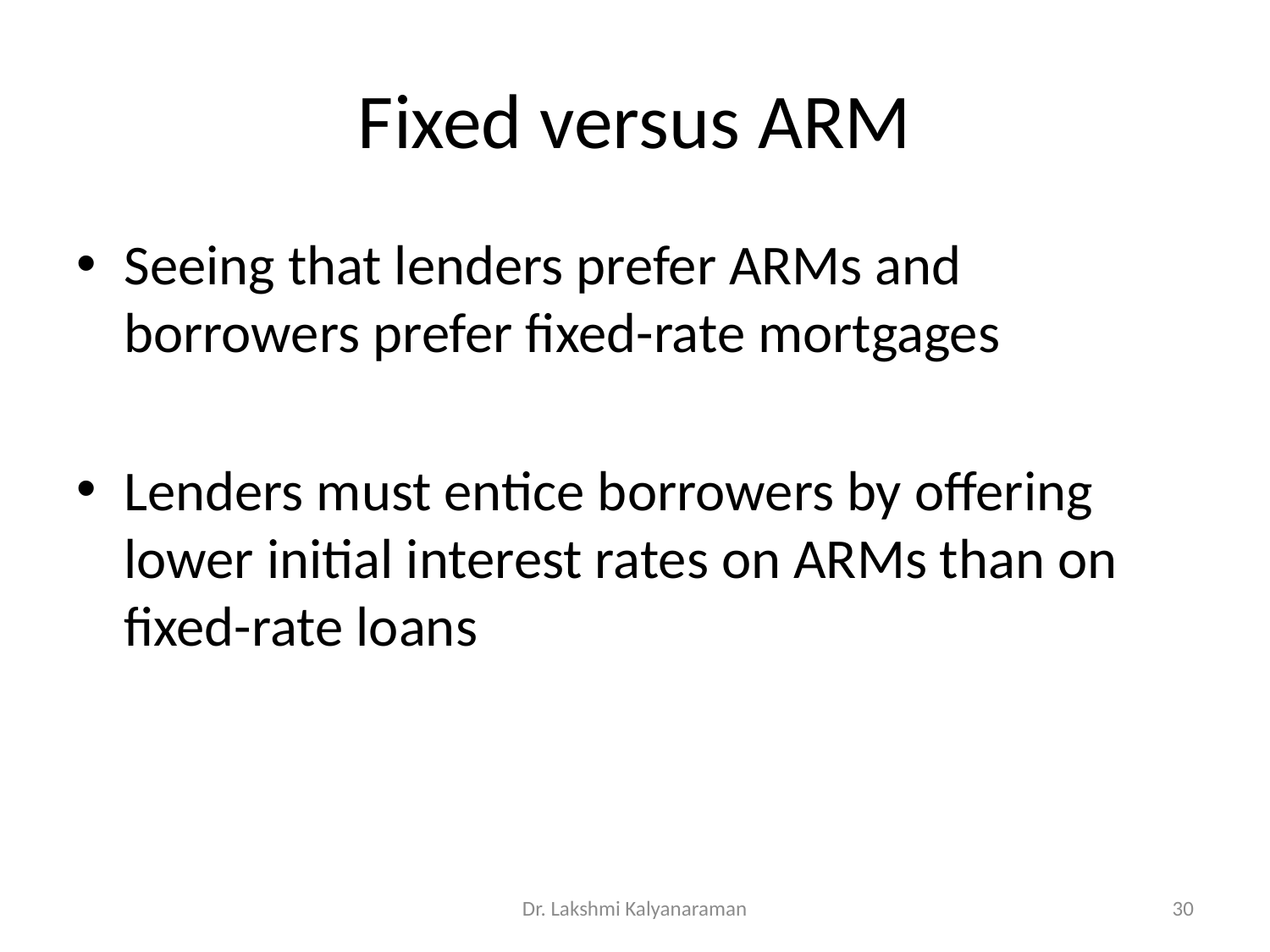

# Fixed versus ARM
Seeing that lenders prefer ARMs and borrowers prefer fixed-rate mortgages

Lenders must entice borrowers by offering lower initial interest rates on ARMs than on fixed-rate loans

Dr. Lakshmi Kalyanaraman
30